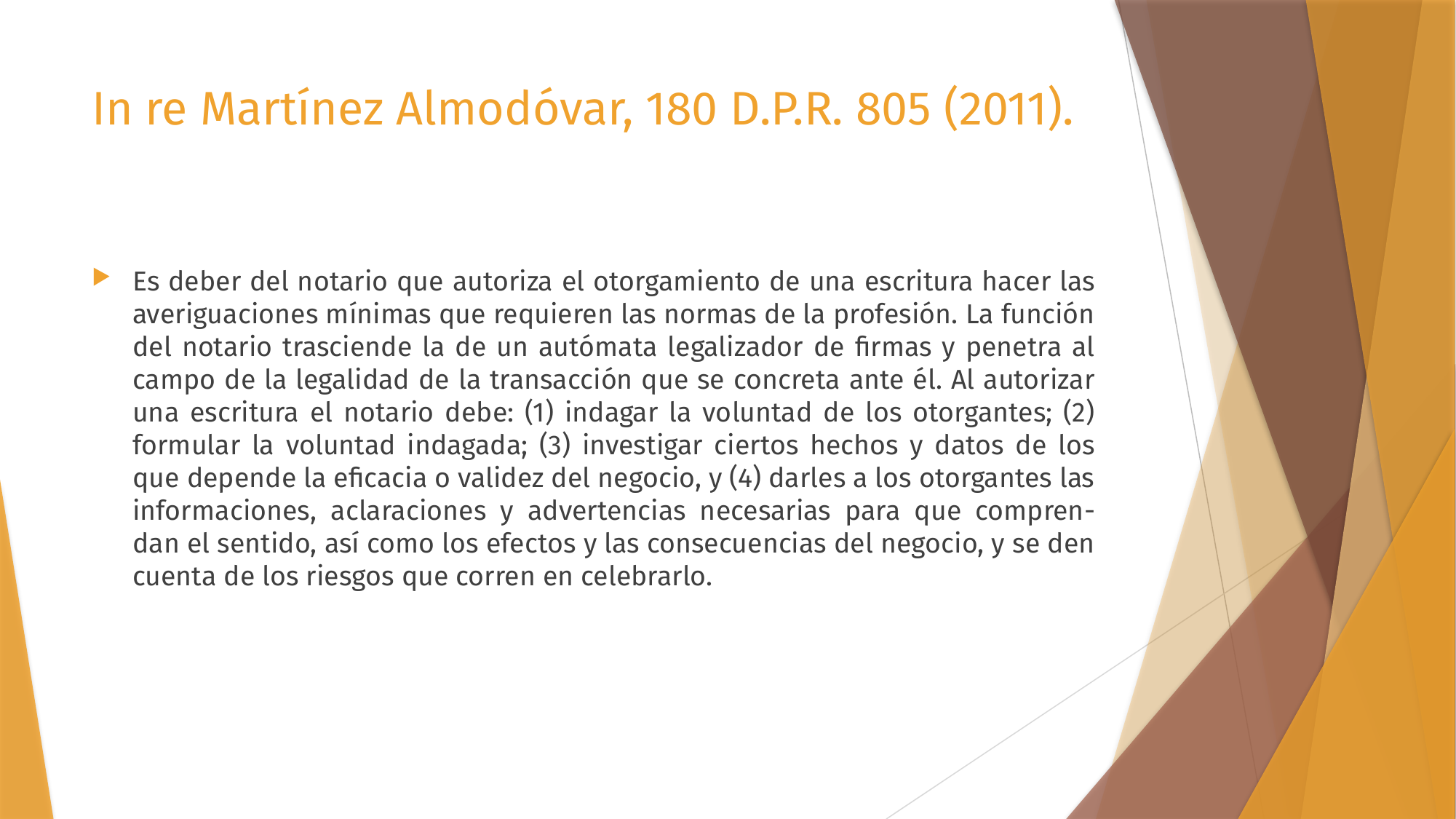

# In re Martínez Almodóvar, 180 D.P.R. 805 (2011).
Es deber del notario que autoriza el otorgamiento de una escritura hacer las averiguaciones mínimas que requieren las normas de la profesión. La función del notario trasciende la de un autómata legalizador de firmas y penetra al campo de la legalidad de la transacción que se concreta ante él. Al autorizar una escritura el notario debe: (1) indagar la voluntad de los otorgantes; (2) formular la voluntad indagada; (3) investigar ciertos hechos y datos de los que depende la eficacia o validez del negocio, y (4) darles a los otorgantes las informaciones, aclaraciones y advertencias necesarias para que compren-
dan el sentido, así como los efectos y las consecuencias del negocio, y se den cuenta de los riesgos que corren en celebrarlo.